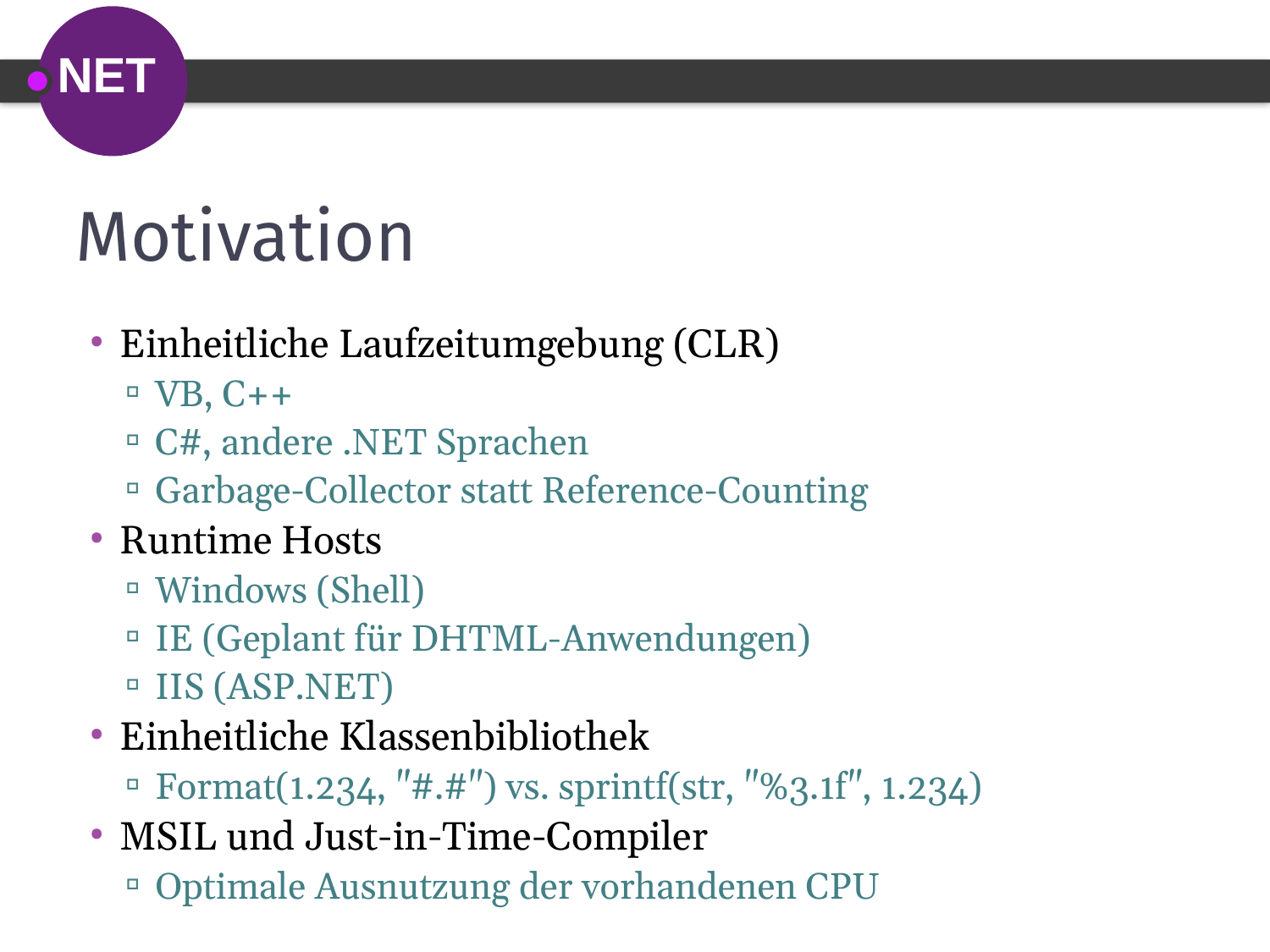

# Motivation
Einheitliche Laufzeitumgebung (CLR)
VB, C++
C#, andere .NET Sprachen
Garbage-Collector statt Reference-Counting
Runtime Hosts
Windows (Shell)
IE (Geplant für DHTML-Anwendungen)
IIS (ASP.NET)
Einheitliche Klassenbibliothek
Format(1.234, "#.#") vs. sprintf(str, "%3.1f", 1.234)
MSIL und Just-in-Time-Compiler
Optimale Ausnutzung der vorhandenen CPU